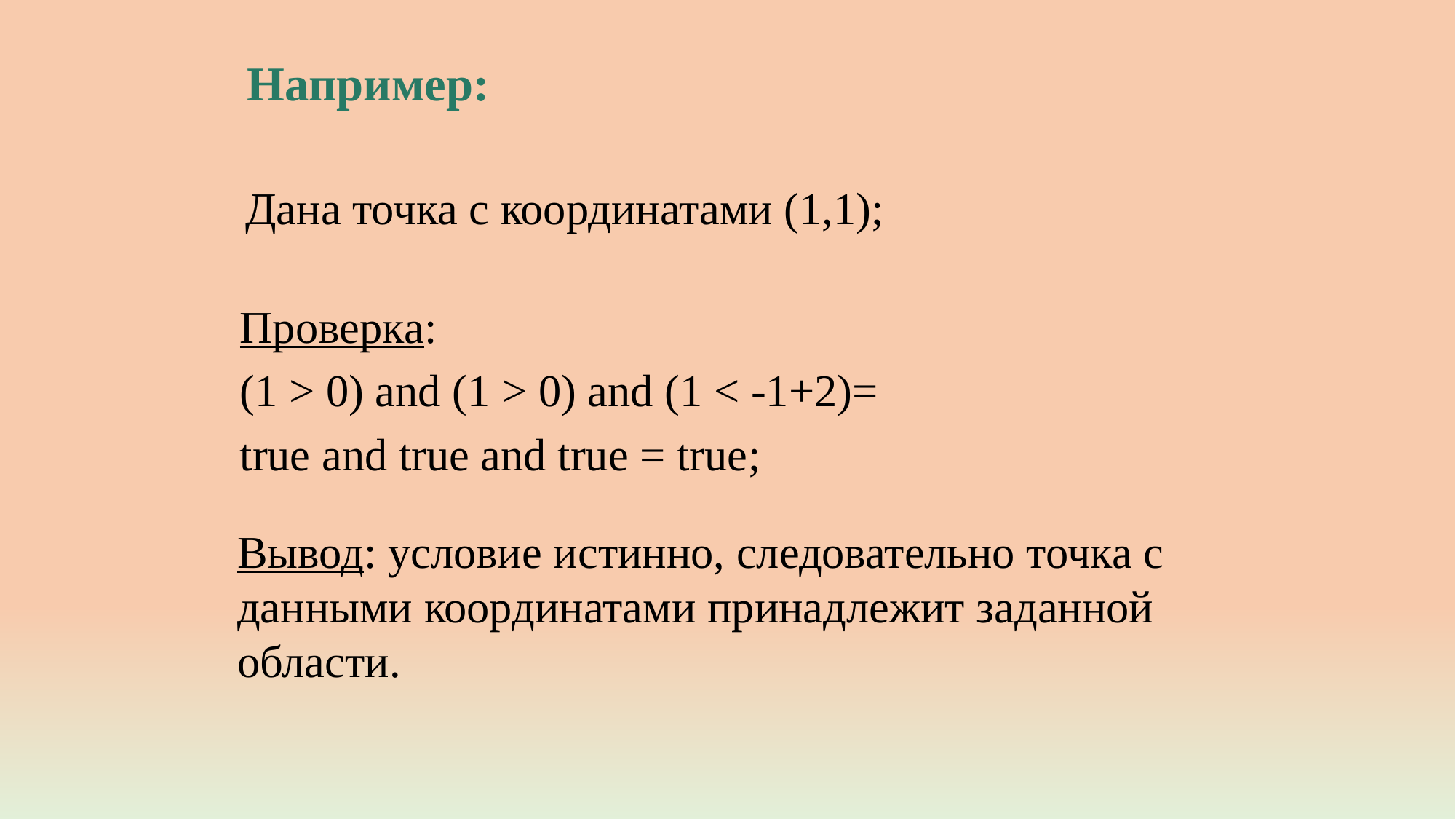

# Например:
Дана точка с координатами (1,1);
Проверка:
(1 > 0) and (1 > 0) and (1 < -1+2)=
true and true and true = true;
Вывод: условие истинно, следовательно точка с данными координатами принадлежит заданной области.